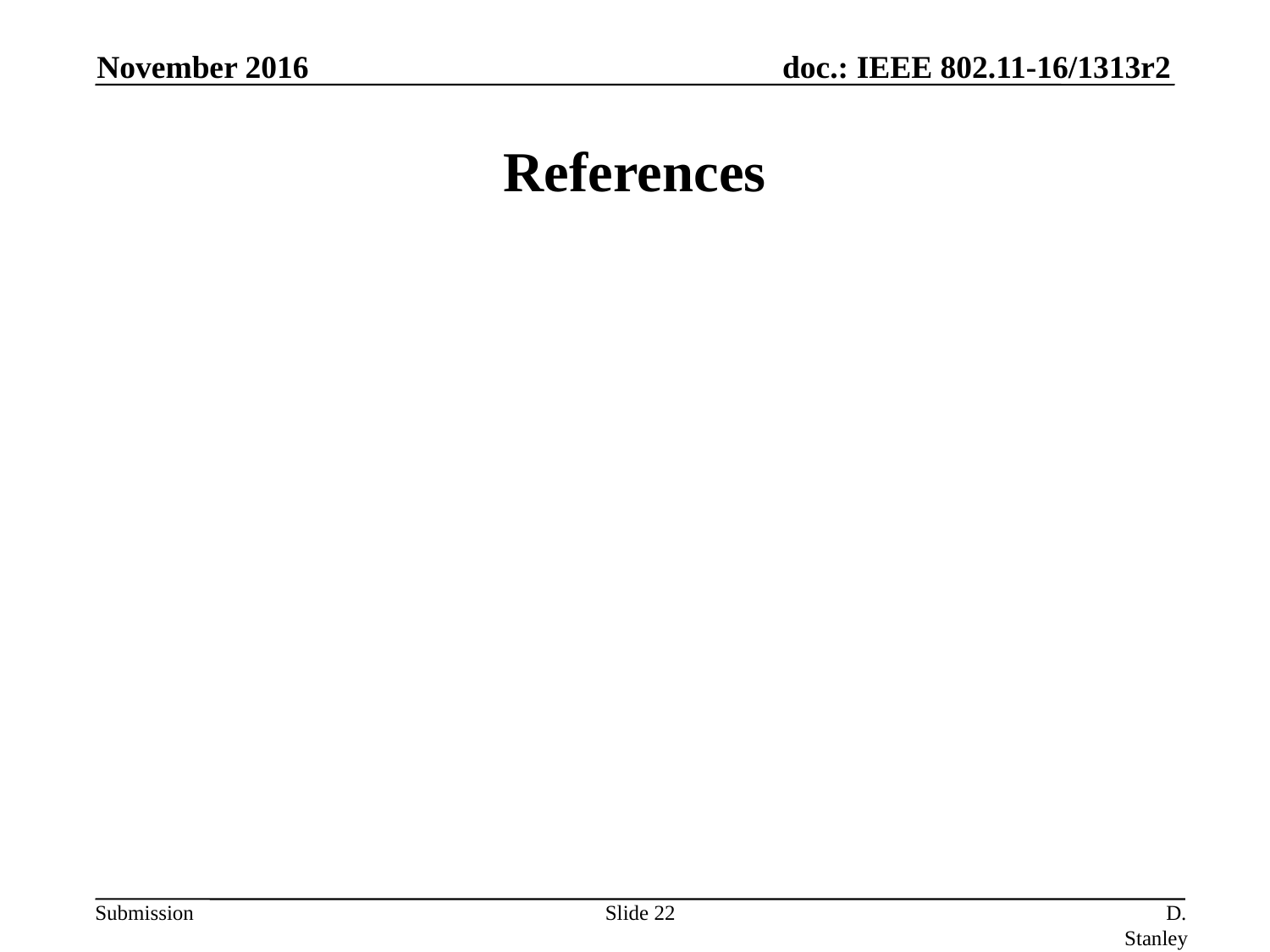

November 2016
# References

Slide 22
D. Stanley, HP Enterprise